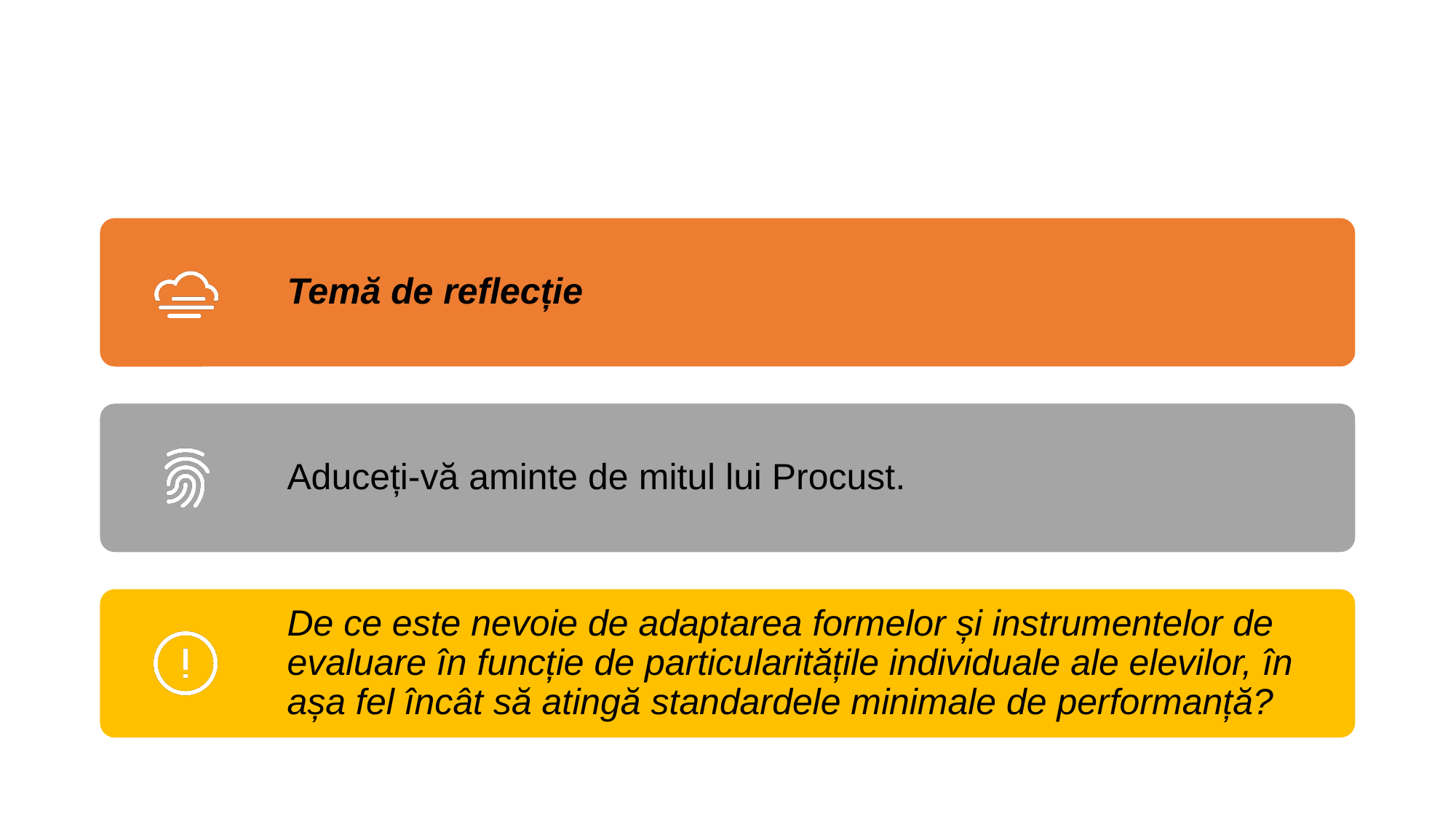

#
Temă de reflecție
Aduceți-vă aminte de mitul lui Procust.
De ce este nevoie de adaptarea formelor și instrumentelor de evaluare în funcție de particularitățile individuale ale elevilor, în așa fel încât să atingă standardele minimale de performanță?